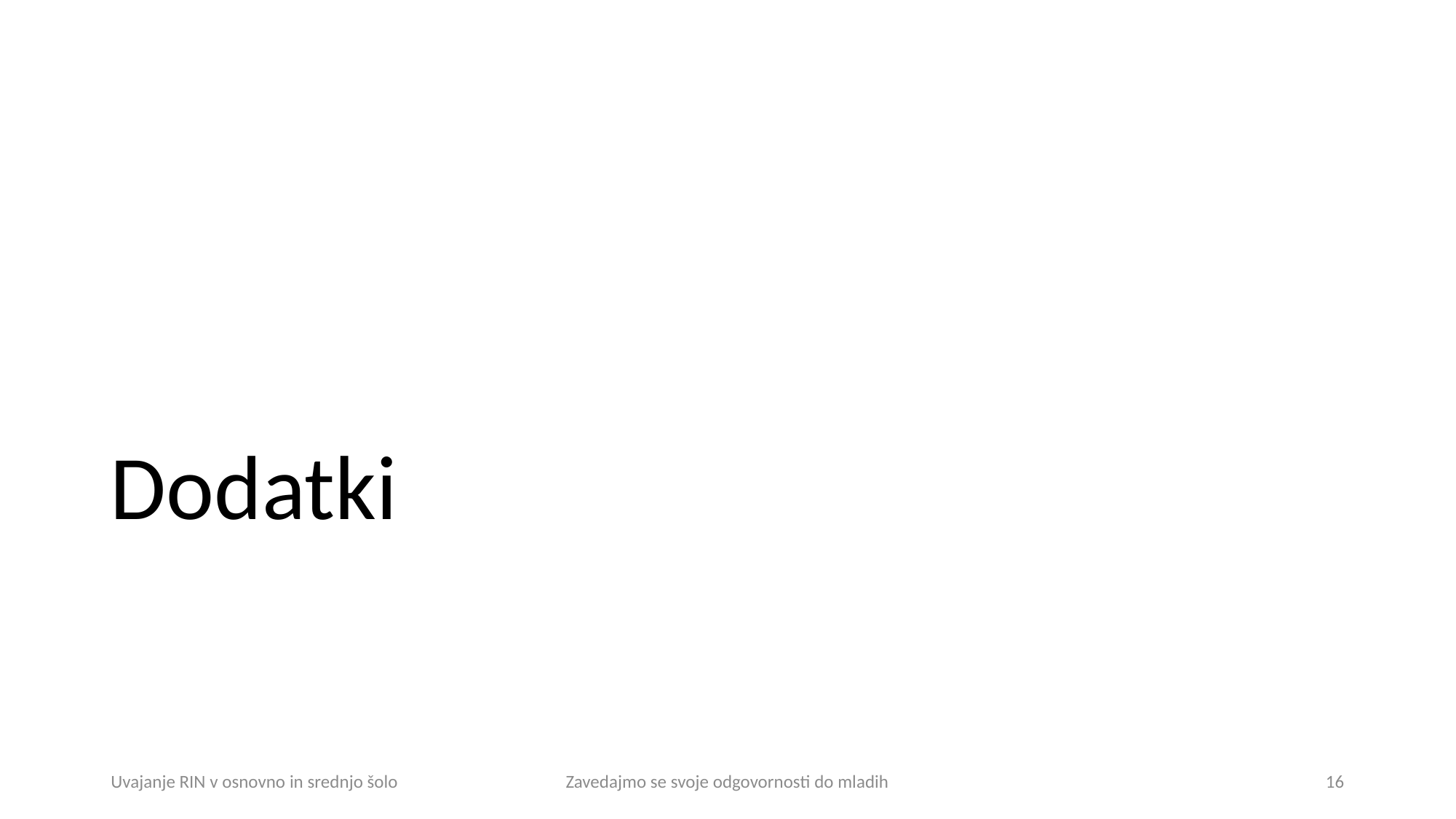

# Dodatki

Uvajanje RIN v osnovno in srednjo šolo
Zavedajmo se svoje odgovornosti do mladih
16